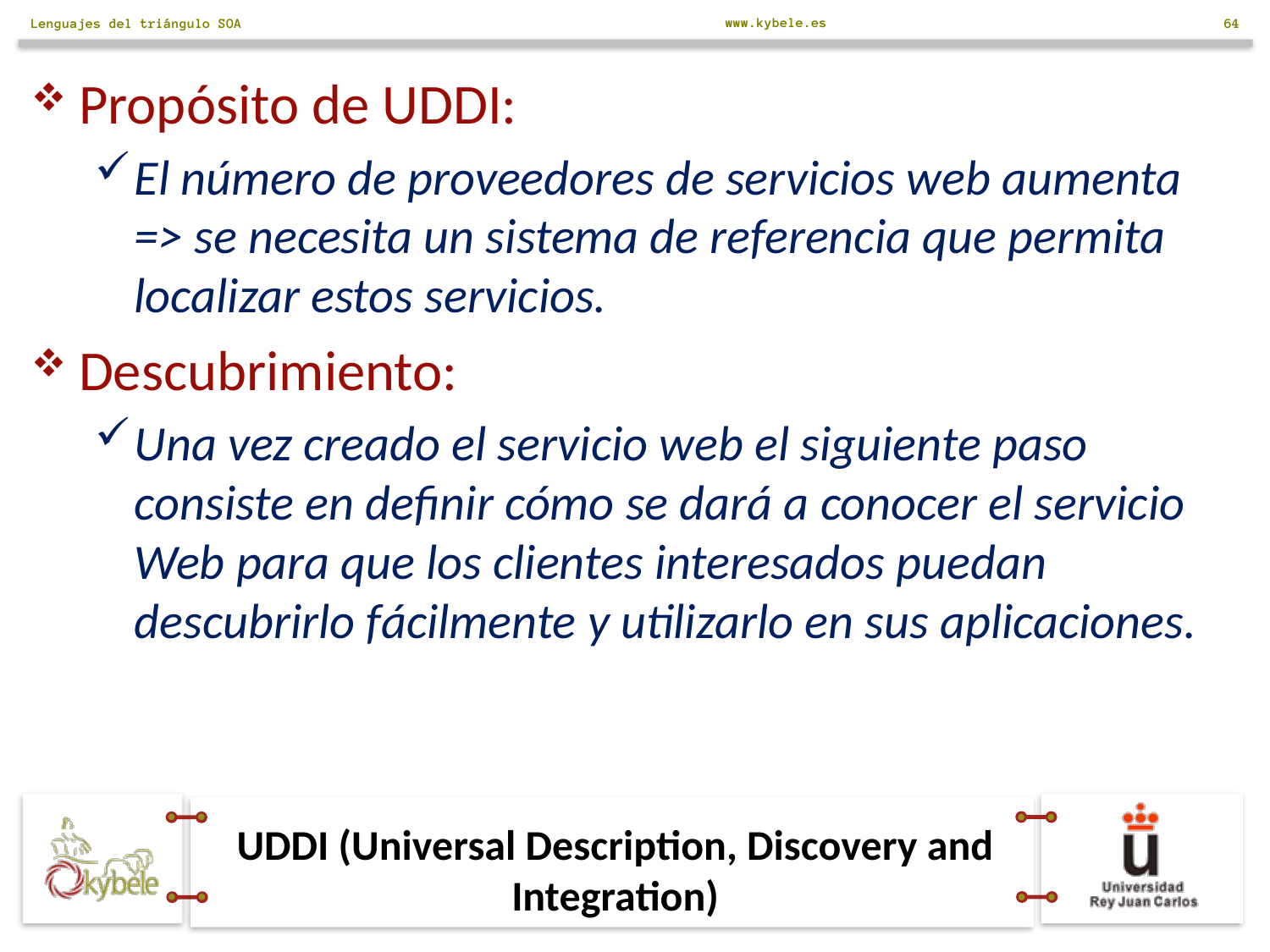

Lenguajes del triángulo SOA
64
Propósito de UDDI:
El número de proveedores de servicios web aumenta => se necesita un sistema de referencia que permita localizar estos servicios.
Descubrimiento:
Una vez creado el servicio web el siguiente paso consiste en definir cómo se dará a conocer el servicio Web para que los clientes interesados puedan descubrirlo fácilmente y utilizarlo en sus aplicaciones.

# UDDI (Universal Description, Discovery and Integration)